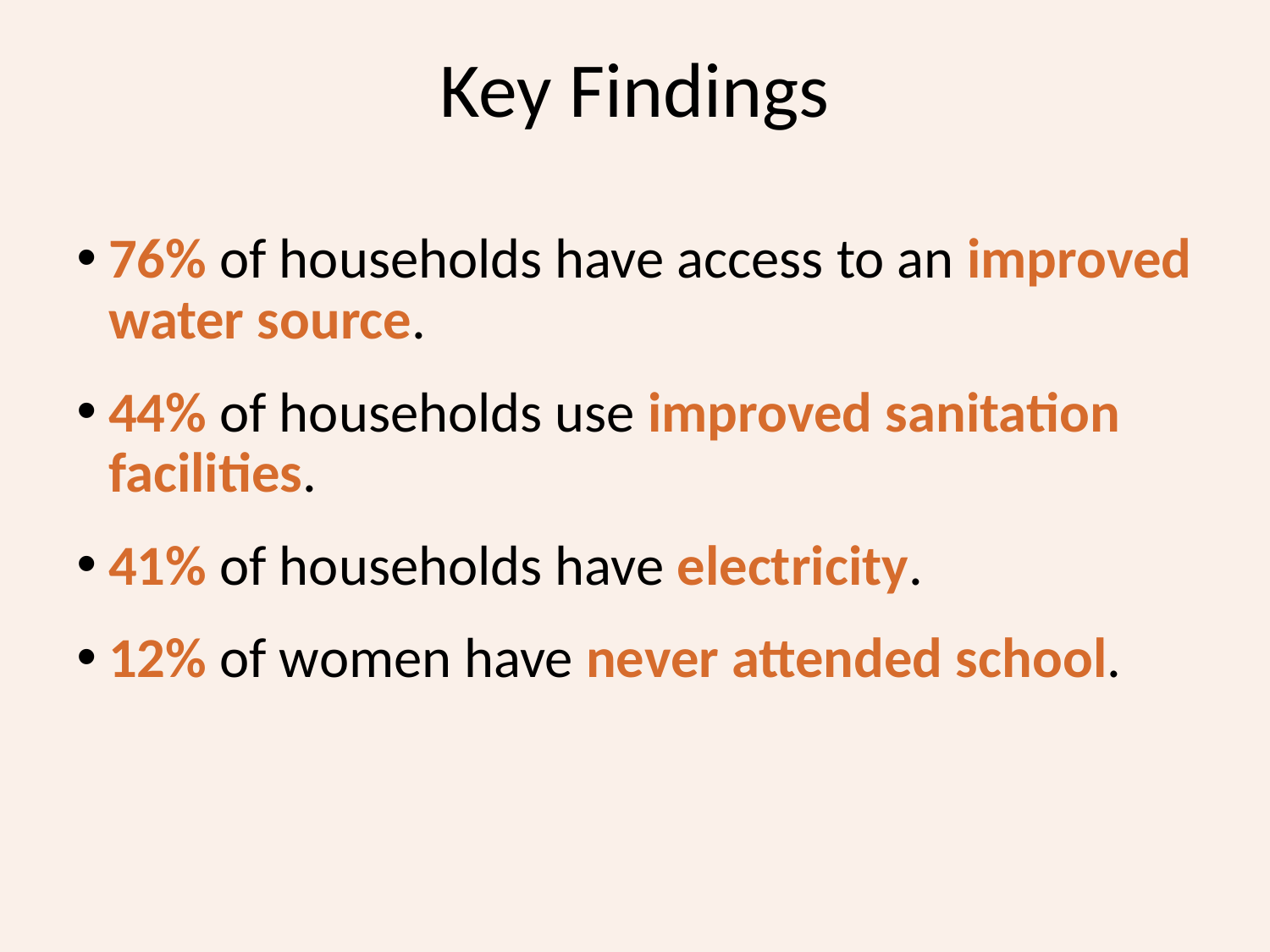

# Key Findings
76% of households have access to an improved water source.
44% of households use improved sanitation facilities.
41% of households have electricity.
12% of women have never attended school.